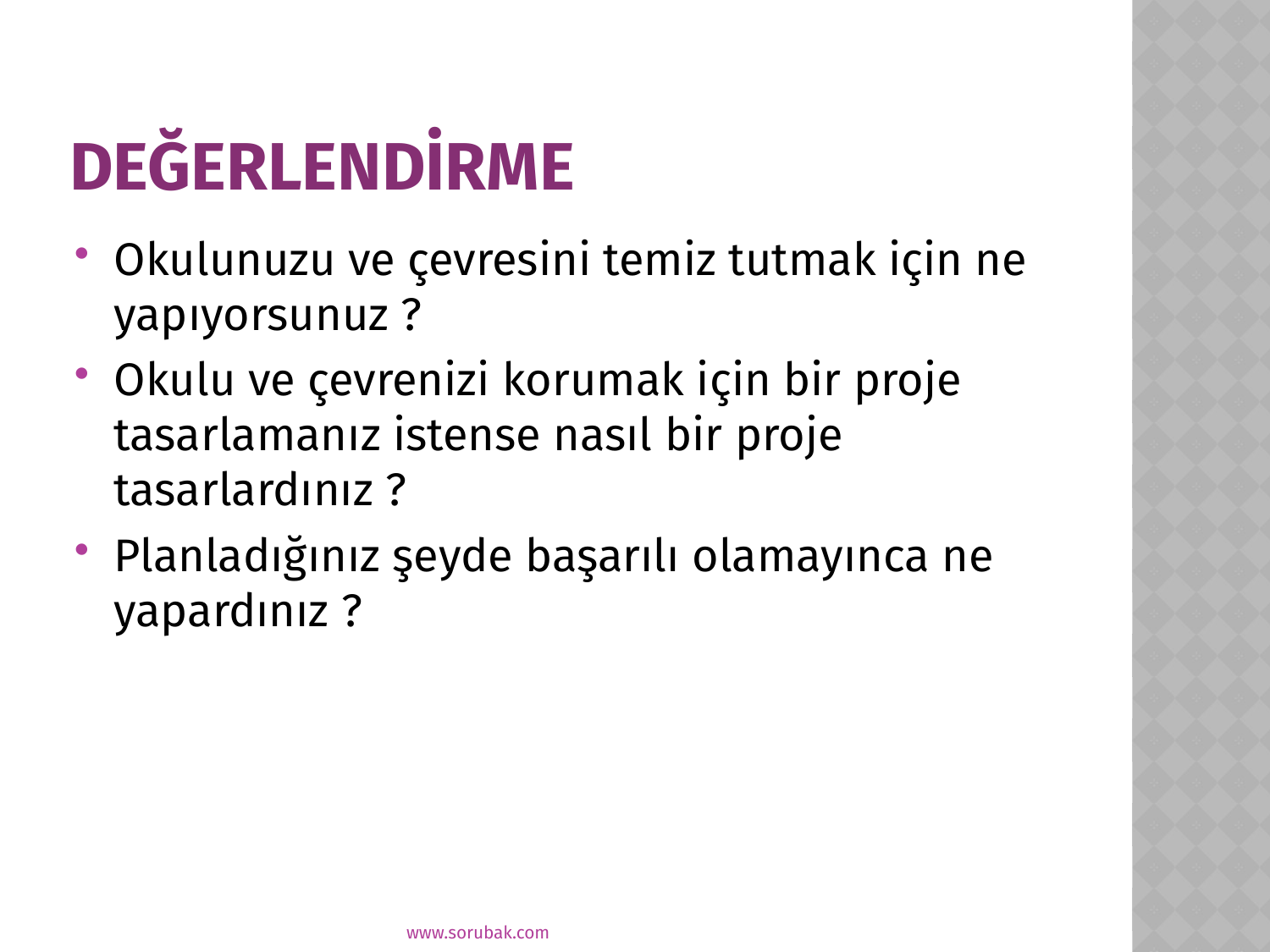

# DEĞERLENDİRME
Okulunuzu ve çevresini temiz tutmak için ne yapıyorsunuz ?
Okulu ve çevrenizi korumak için bir proje tasarlamanız istense nasıl bir proje tasarlardınız ?
Planladığınız şeyde başarılı olamayınca ne yapardınız ?
www.sorubak.com